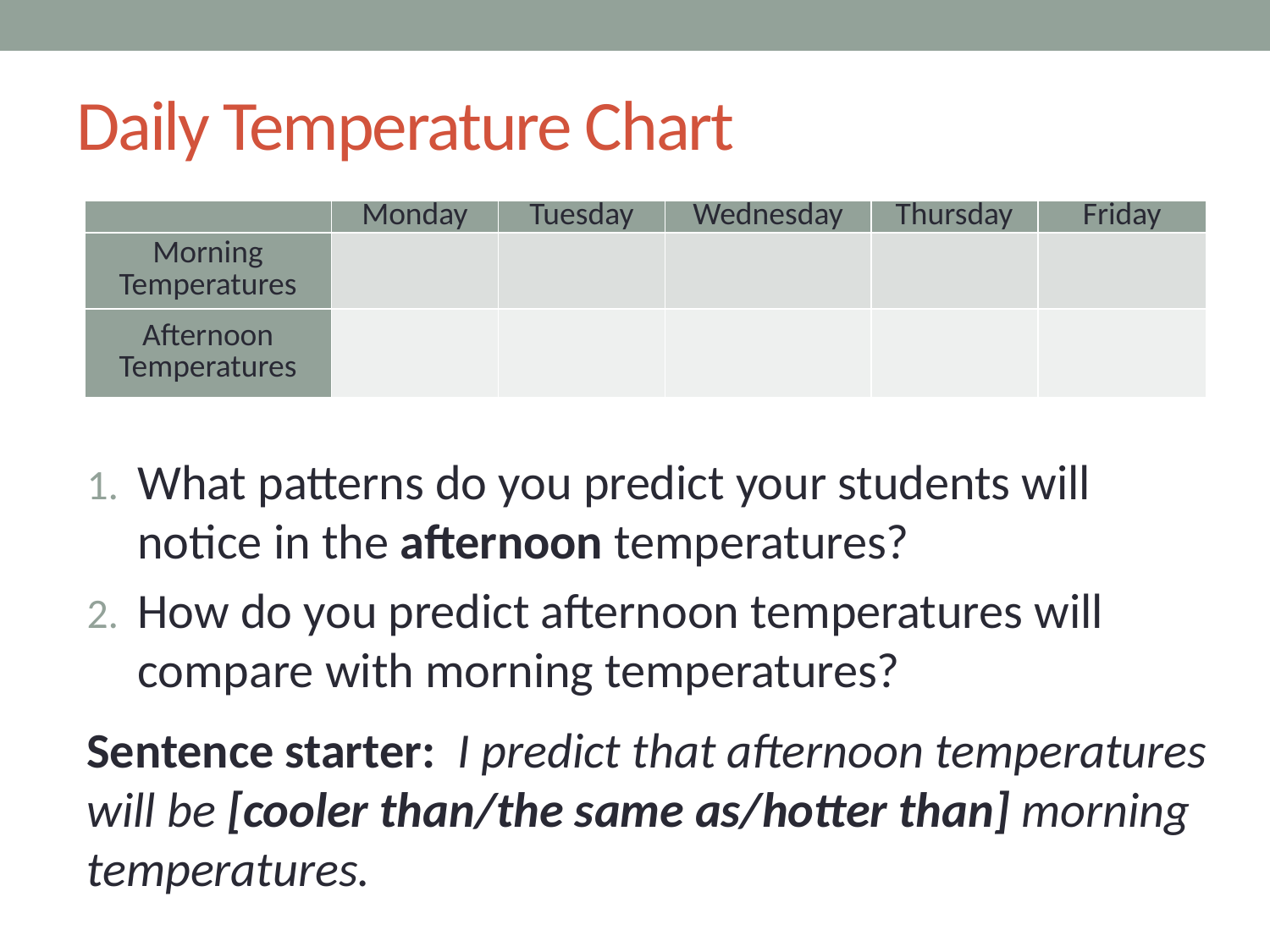

# Daily Temperature Chart
|  | Monday | Tuesday | Wednesday | Thursday | Friday |
| --- | --- | --- | --- | --- | --- |
| Morning Temperatures |  |  |  |  |  |
| Afternoon Temperatures |  |  |  |  |  |
What patterns do you predict your students will notice in the afternoon temperatures?
How do you predict afternoon temperatures will compare with morning temperatures?
Sentence starter:  I predict that afternoon temperatures will be [cooler than/the same as/hotter than] morning temperatures.